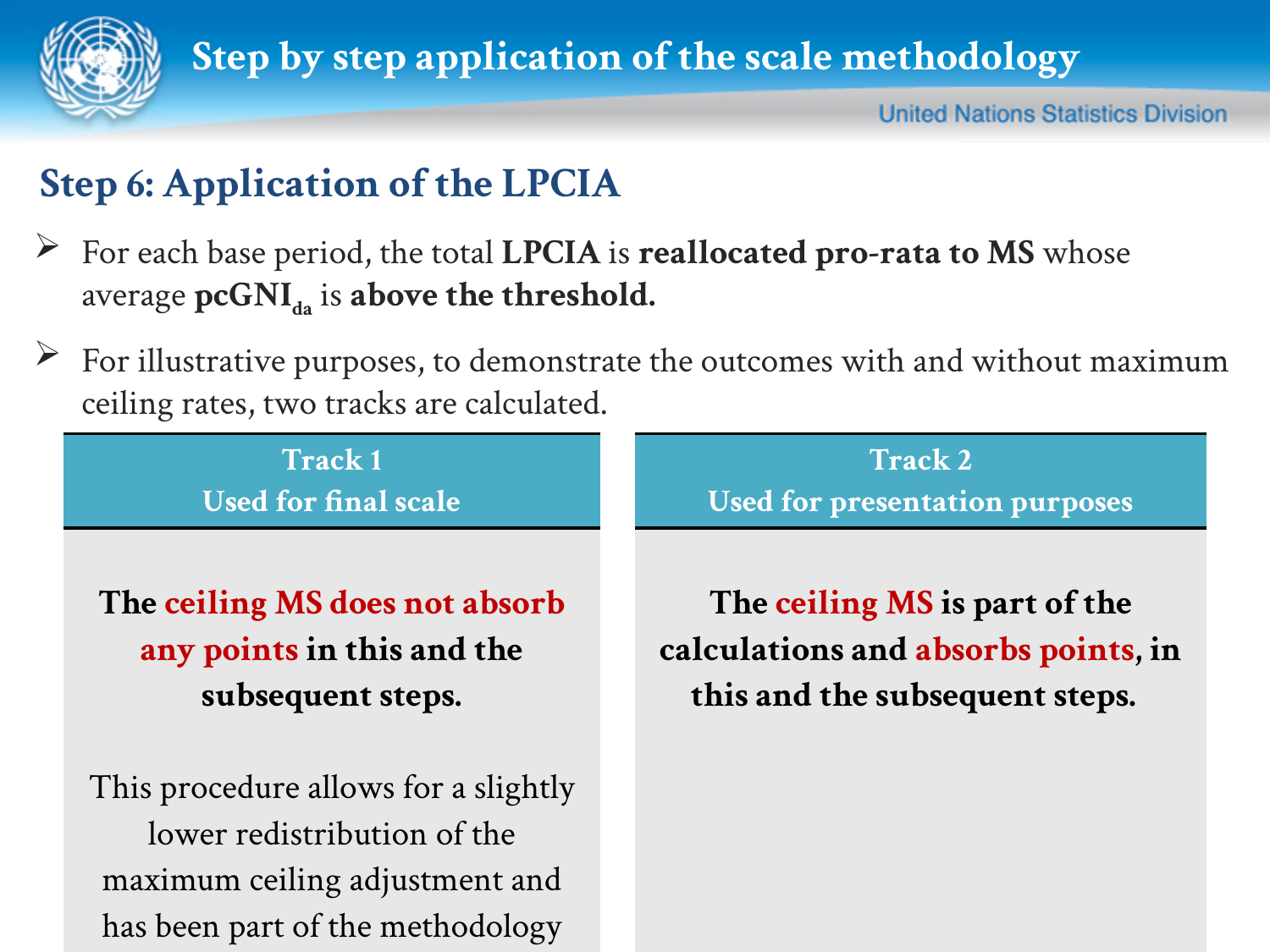

Step by step application of the scale methodology
Step 6: Application of the LPCIA

For each base period, the total LPCIA is reallocated pro-rata to MS whose average pcGNIda is above the threshold.
For illustrative purposes, to demonstrate the outcomes with and without maximum ceiling rates, two tracks are calculated.

| Track 1 Used for final scale |  | Track 2 Used for presentation purposes |
| --- | --- | --- |
| The ceiling MS does not absorb any points in this and the subsequent steps. This procedure allows for a slightly lower redistribution of the maximum ceiling adjustment and has been part of the methodology since the outset. |  | The ceiling MS is part of the calculations and absorbs points, in this and the subsequent steps. |
35